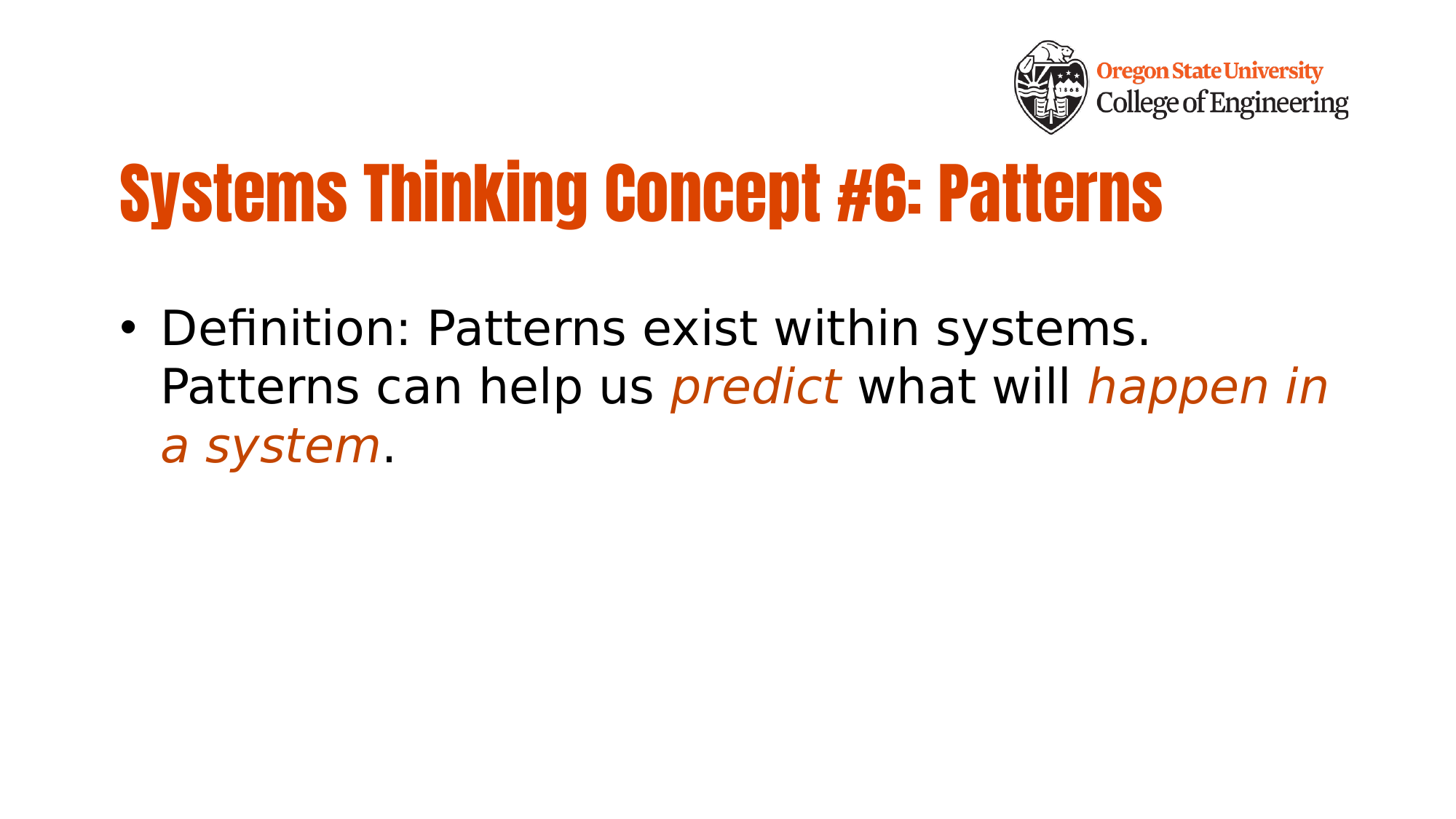

# Systems Thinking Concept #6: Patterns
Definition: Patterns exist within systems. Patterns can help us predict what will happen in a system.